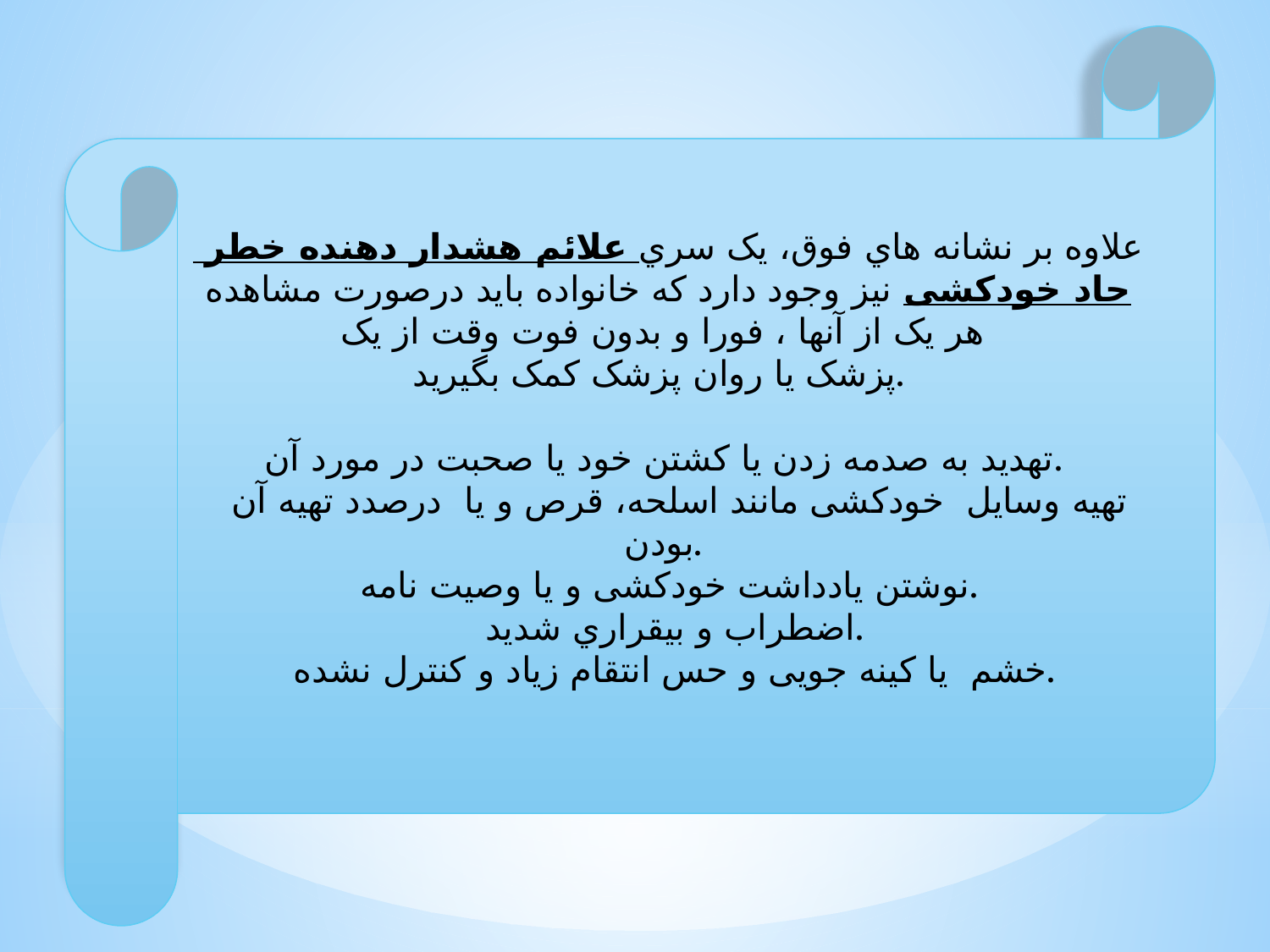

ﻋﻼوه ﺑﺮ ﻧﺸﺎﻧﻪ ﻫﺎي ﻓﻮق، ﯾﮏ ﺳﺮي ﻋﻼﺋﻢ ﻫﺸﺪار دﻫﻨﺪه ﺧﻄﺮ  ﺣﺎد ﺧﻮدﮐﺸﯽ ﻧﯿﺰ وﺟﻮد دارد ﮐﻪ ﺧﺎﻧﻮاده ﺑﺎﯾﺪ درﺻﻮرت ﻣﺸﺎﻫﺪه ﻫﺮ ﯾﮏ از آﻧﻬﺎ ، ﻓﻮرا و ﺑﺪون ﻓﻮت وﻗﺖ از ﯾﮏ
ﭘﺰﺷﮏ ﯾﺎ روان ﭘﺰﺷﮏ ﮐﻤﮏ ﺑﮕﯿﺮﯾﺪ.

ﺗﻬﺪﯾﺪ ﺑﻪ ﺻﺪﻣﻪ زدن ﯾﺎ ﮐﺸﺘﻦ ﺧﻮد ﯾﺎ ﺻﺤﺒﺖ در ﻣﻮرد آن.
  ﺗﻬﯿﻪ وﺳﺎﯾﻞ  ﺧﻮدﮐﺸﯽ ﻣﺎﻧﻨﺪ اﺳﻠﺤﻪ، ﻗﺮص و ﯾﺎ  درﺻﺪد ﺗﻬﯿﻪ آن ﺑﻮدن.
 ﻧﻮﺷﺘﻦ ﯾﺎدداﺷﺖ ﺧﻮدﮐﺸﯽ و ﯾﺎ وﺻﯿﺖ ﻧﺎﻣﻪ.
  اﺿﻄﺮاب و ﺑﯿﻘﺮاري ﺷﺪﯾﺪ.
  ﺧﺸﻢ  ﯾﺎ ﮐﯿﻨﻪ ﺟﻮﯾﯽ و ﺣﺲ اﻧﺘﻘﺎم زﯾﺎد و ﮐﻨﺘﺮل ﻧﺸﺪه.